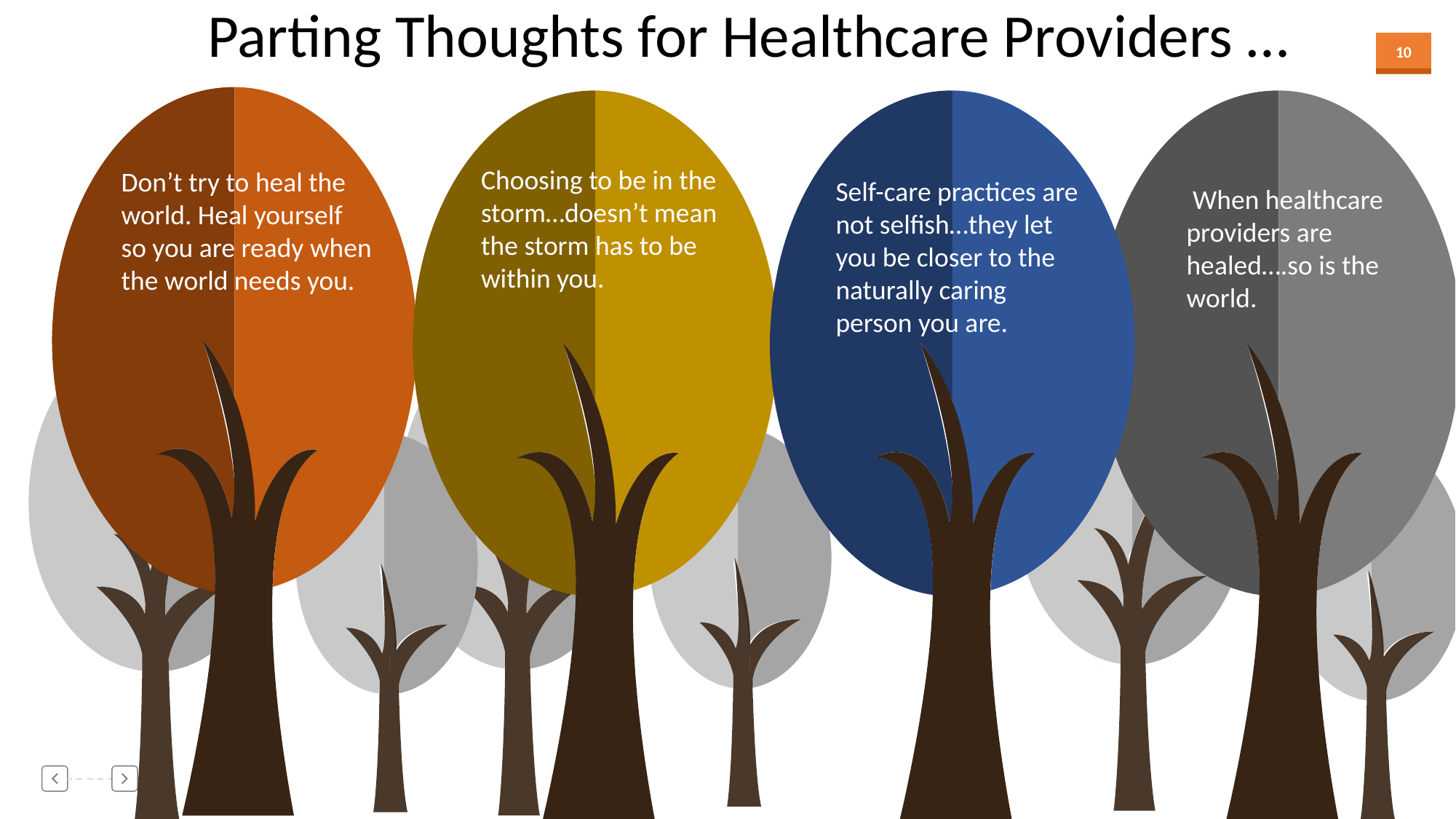

Parting Thoughts for Healthcare Providers …

Choosing to be in the storm…doesn’t mean the storm has to be within you.
Don’t try to heal the world. Heal yourself so you are ready when the world needs you.
Self-care practices are not selfish…they let you be closer to the naturally caring person you are.
 When healthcare providers are healed….so is the world.